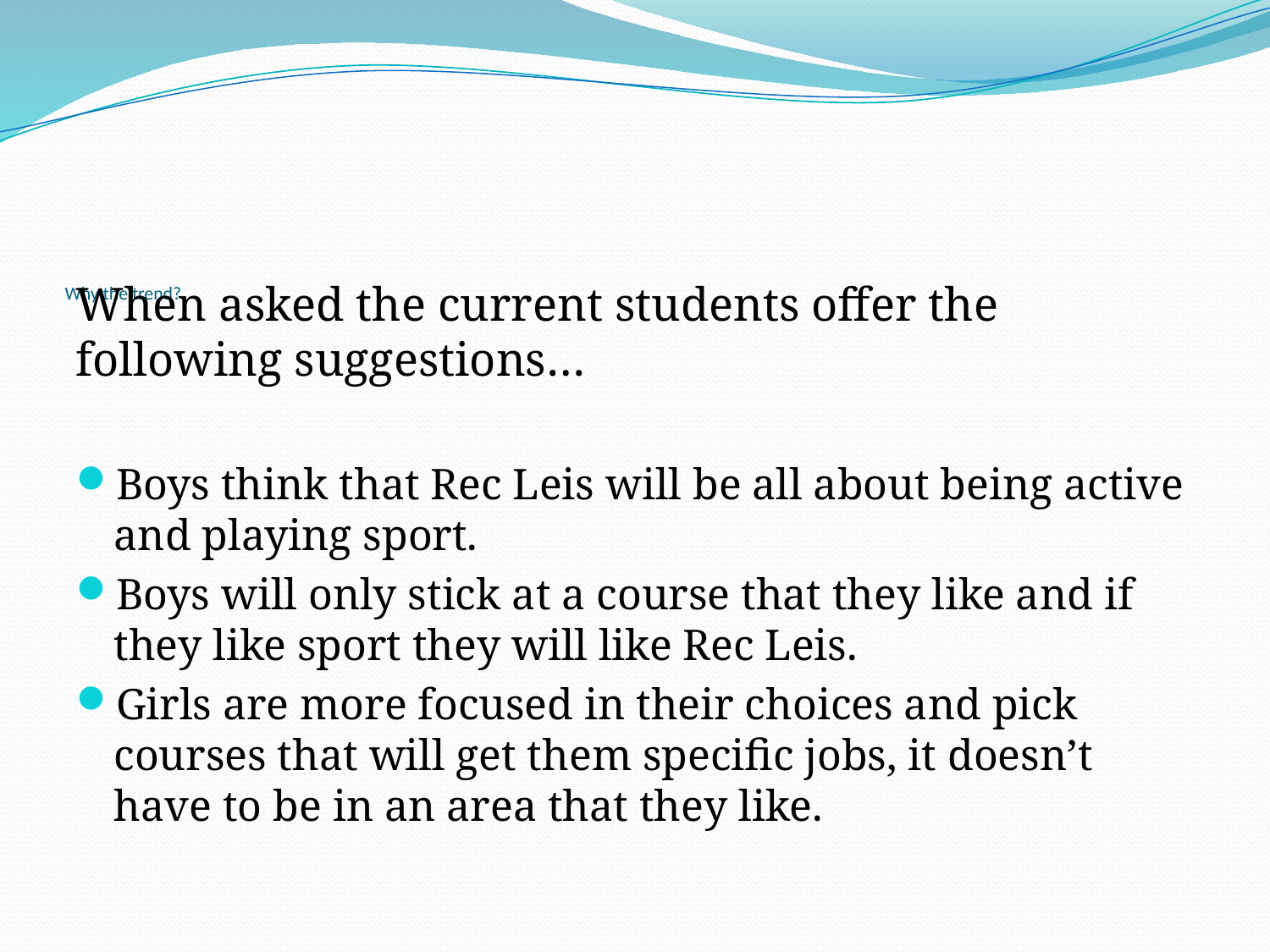

# Why the trend?
When asked the current students offer the following suggestions…

Boys think that Rec Leis will be all about being active and playing sport.
Boys will only stick at a course that they like and if they like sport they will like Rec Leis.
Girls are more focused in their choices and pick courses that will get them specific jobs, it doesn’t have to be in an area that they like.